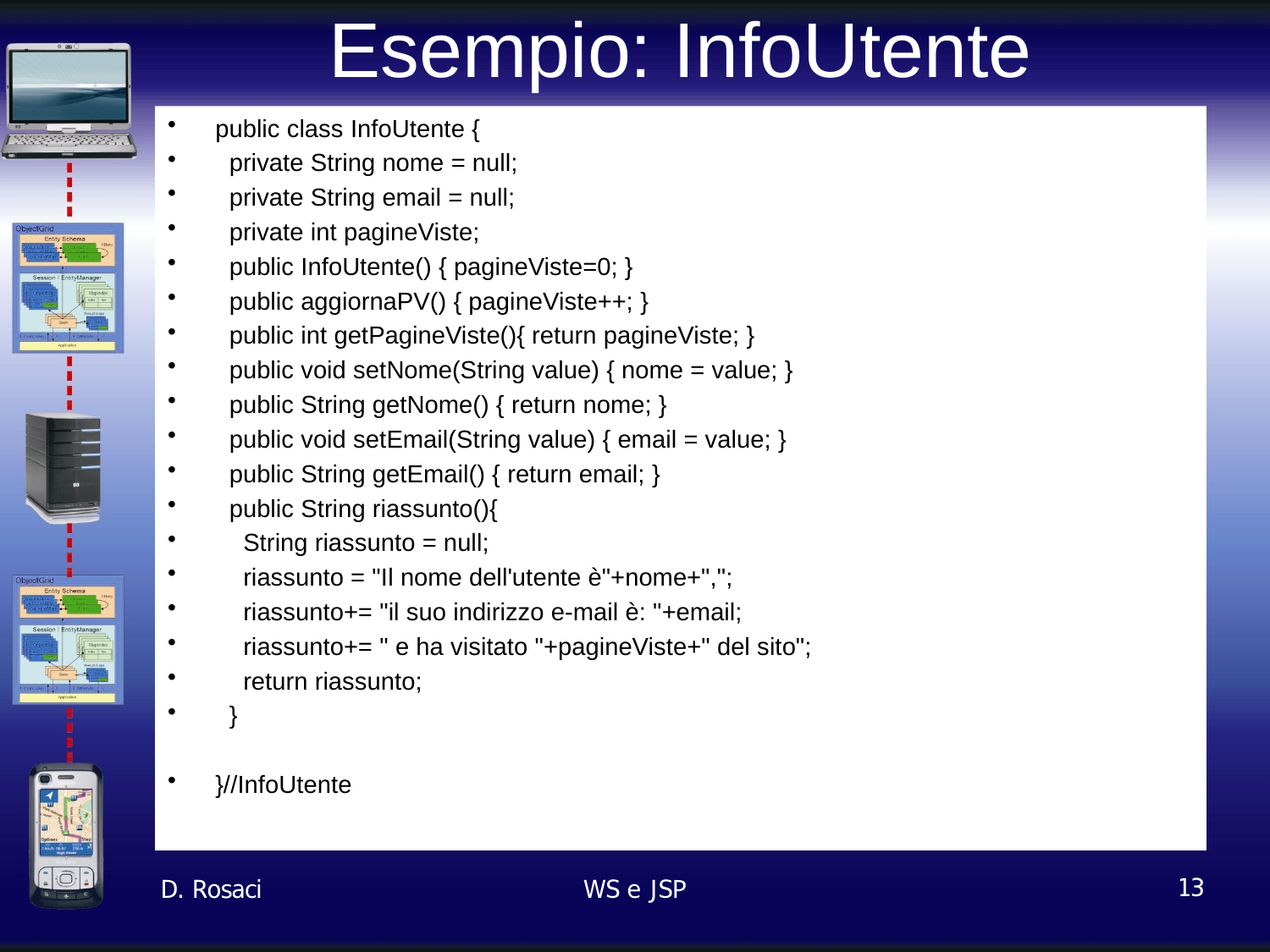

# Esempio: InfoUtente
public class InfoUtente {
  private String nome = null;
  private String email = null;
  private int pagineViste;
  public InfoUtente() { pagineViste=0; }
  public aggiornaPV() { pagineViste++; }
  public int getPagineViste(){ return pagineViste; }
  public void setNome(String value) { nome = value; }
  public String getNome() { return nome; }
  public void setEmail(String value) { email = value; }
  public String getEmail() { return email; }
  public String riassunto(){
    String riassunto = null;
    riassunto = "Il nome dell'utente è"+nome+",";
    riassunto+= "il suo indirizzo e-mail è: "+email;
    riassunto+= " e ha visitato "+pagineViste+" del sito";
    return riassunto;
  }

}//InfoUtente
D. Rosaci
WS e JSP